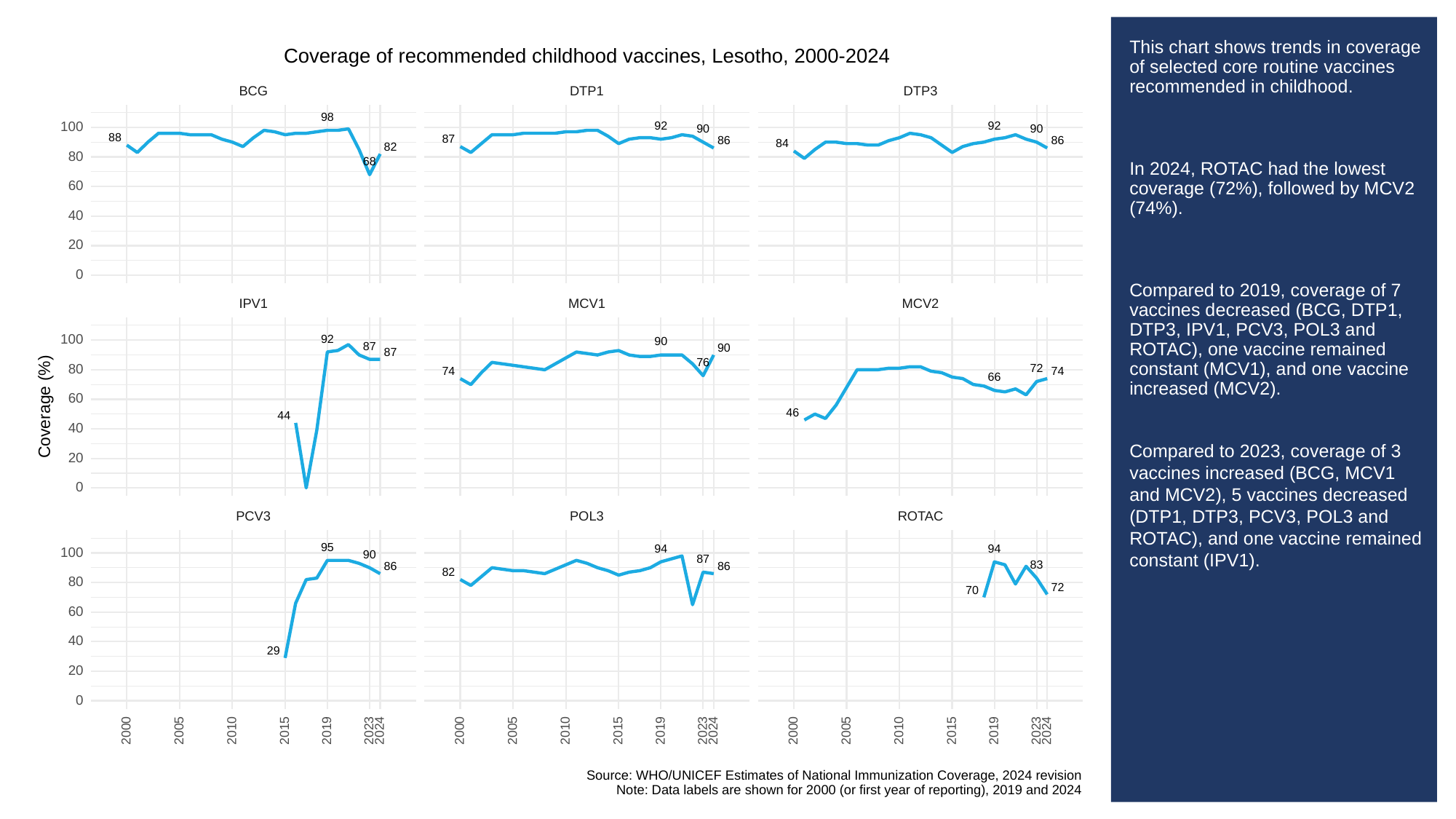

# This chart shows trends in coverage of selected core routine vaccines recommended in childhood.

In 2024, ROTAC had the lowest coverage (72%), followed by MCV2 (74%).

Compared to 2019, coverage of 7 vaccines decreased (BCG, DTP1, DTP3, IPV1, PCV3, POL3 and ROTAC), one vaccine remained constant (MCV1), and one vaccine increased (MCV2).

Compared to 2023, coverage of 3 vaccines increased (BCG, MCV1 and MCV2), 5 vaccines decreased (DTP1, DTP3, PCV3, POL3 and ROTAC), and one vaccine remained constant (IPV1).

Coverage of recommended childhood vaccines, Lesotho, 2000-2024
BCG
DTP3
DTP1

98
100
92
92
90
90

88
87
86
86
84

82
80

68

60

40

20

0

MCV1
MCV2
IPV1

100
92
90

87
90

87

76
80
72

74
74

66

60
Coverage (%)

46
44

40

20

0

POL3
PCV3
ROTAC

95
94
94
100
90

87

83

86
86

82
80

72
70

60

40

29

20

0

2023
2023
2023
2000
2005
2010
2015
2019
2024
2000
2005
2010
2015
2019
2024
2000
2005
2010
2015
2019
2024
Source: WHO/UNICEF Estimates of National Immunization Coverage, 2024 revision
Note: Data labels are shown for 2000 (or first year of reporting), 2019 and 2024